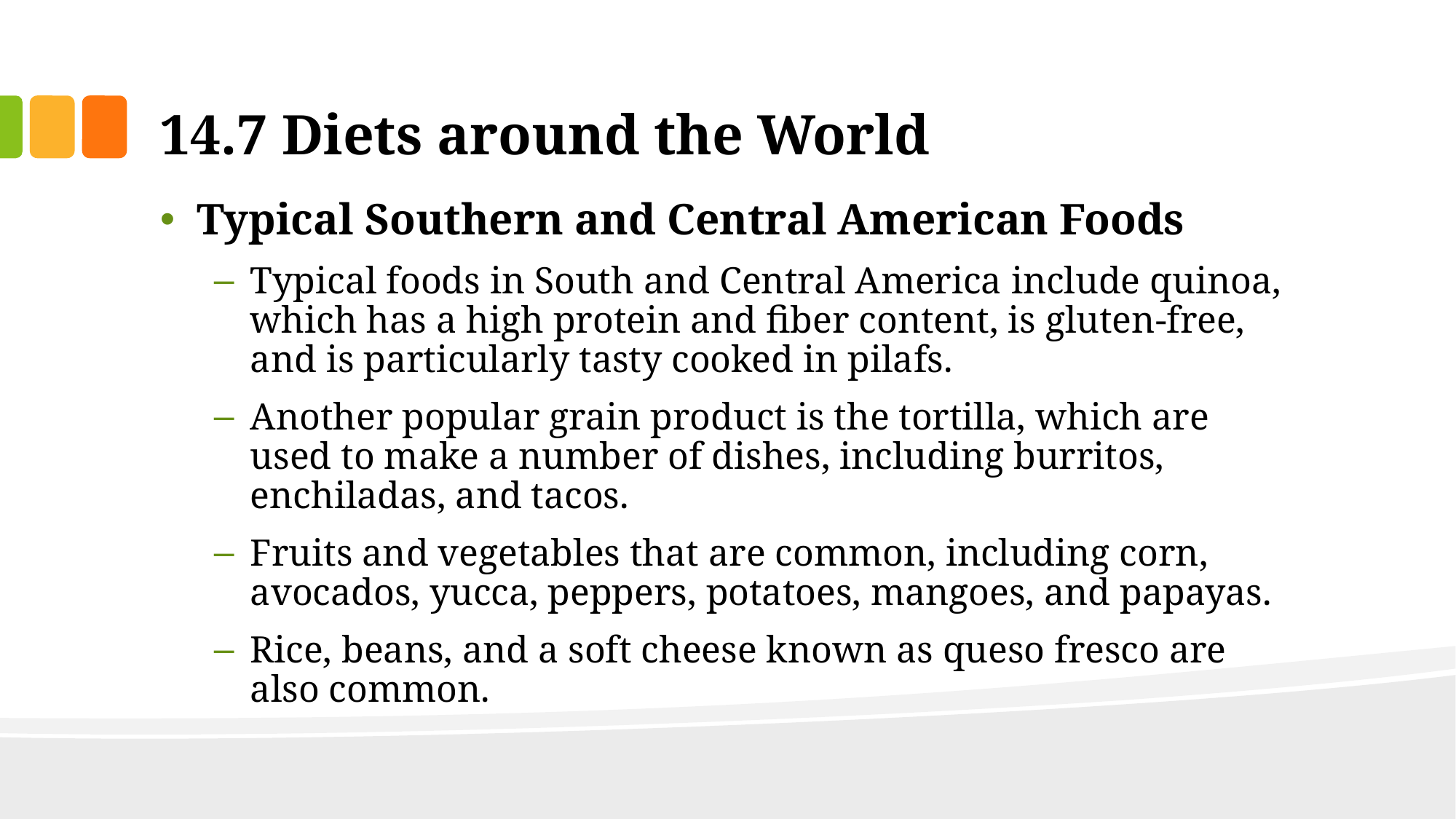

# 14.7 Diets around the World
Typical Southern and Central American Foods
Typical foods in South and Central America include quinoa, which has a high protein and fiber content, is gluten-free, and is particularly tasty cooked in pilafs.
Another popular grain product is the tortilla, which are used to make a number of dishes, including burritos, enchiladas, and tacos.
Fruits and vegetables that are common, including corn, avocados, yucca, peppers, potatoes, mangoes, and papayas.
Rice, beans, and a soft cheese known as queso fresco are also common.